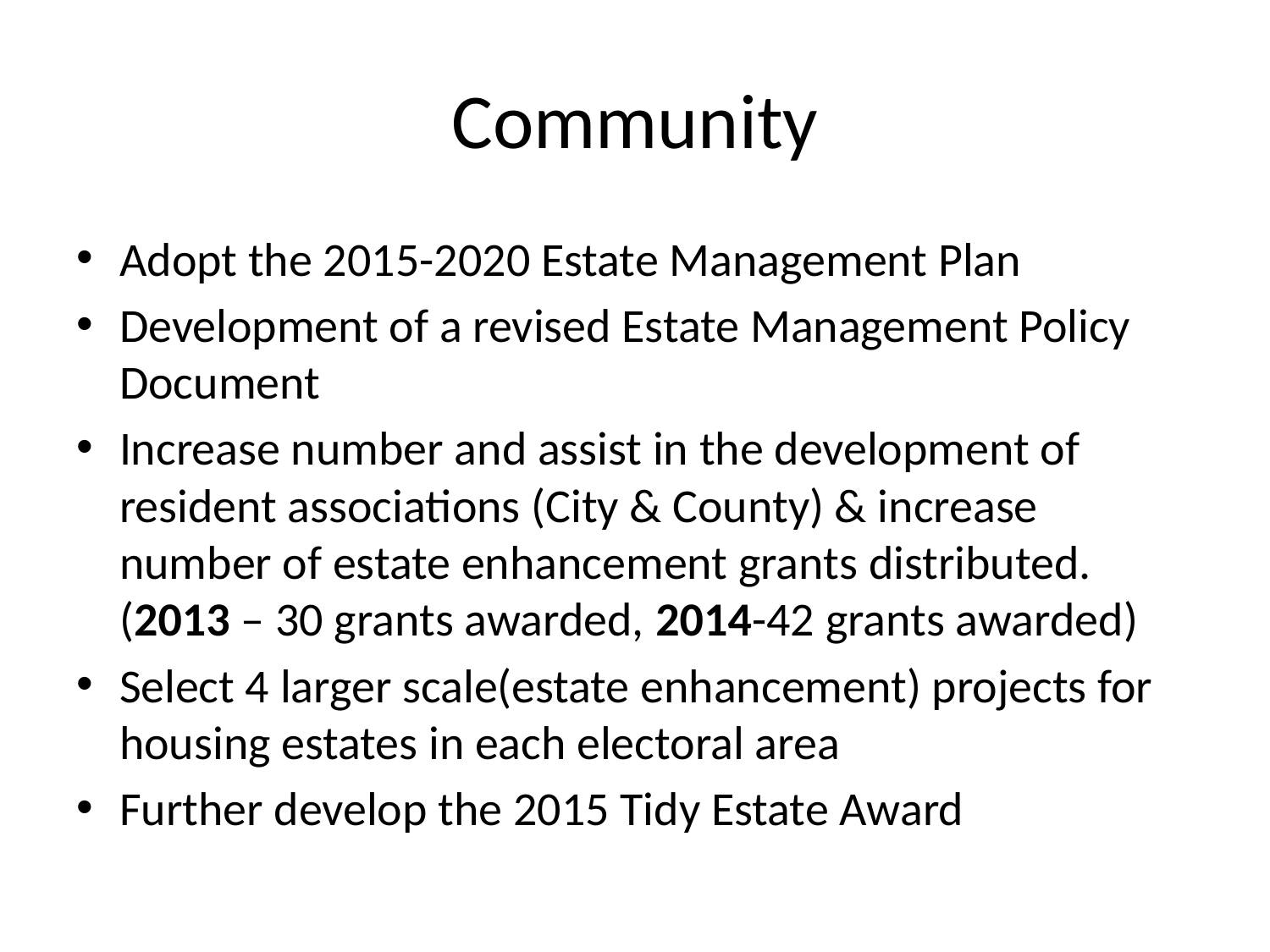

# Community
Adopt the 2015-2020 Estate Management Plan
Development of a revised Estate Management Policy Document
Increase number and assist in the development of resident associations (City & County) & increase number of estate enhancement grants distributed. (2013 – 30 grants awarded, 2014-42 grants awarded)
Select 4 larger scale(estate enhancement) projects for housing estates in each electoral area
Further develop the 2015 Tidy Estate Award